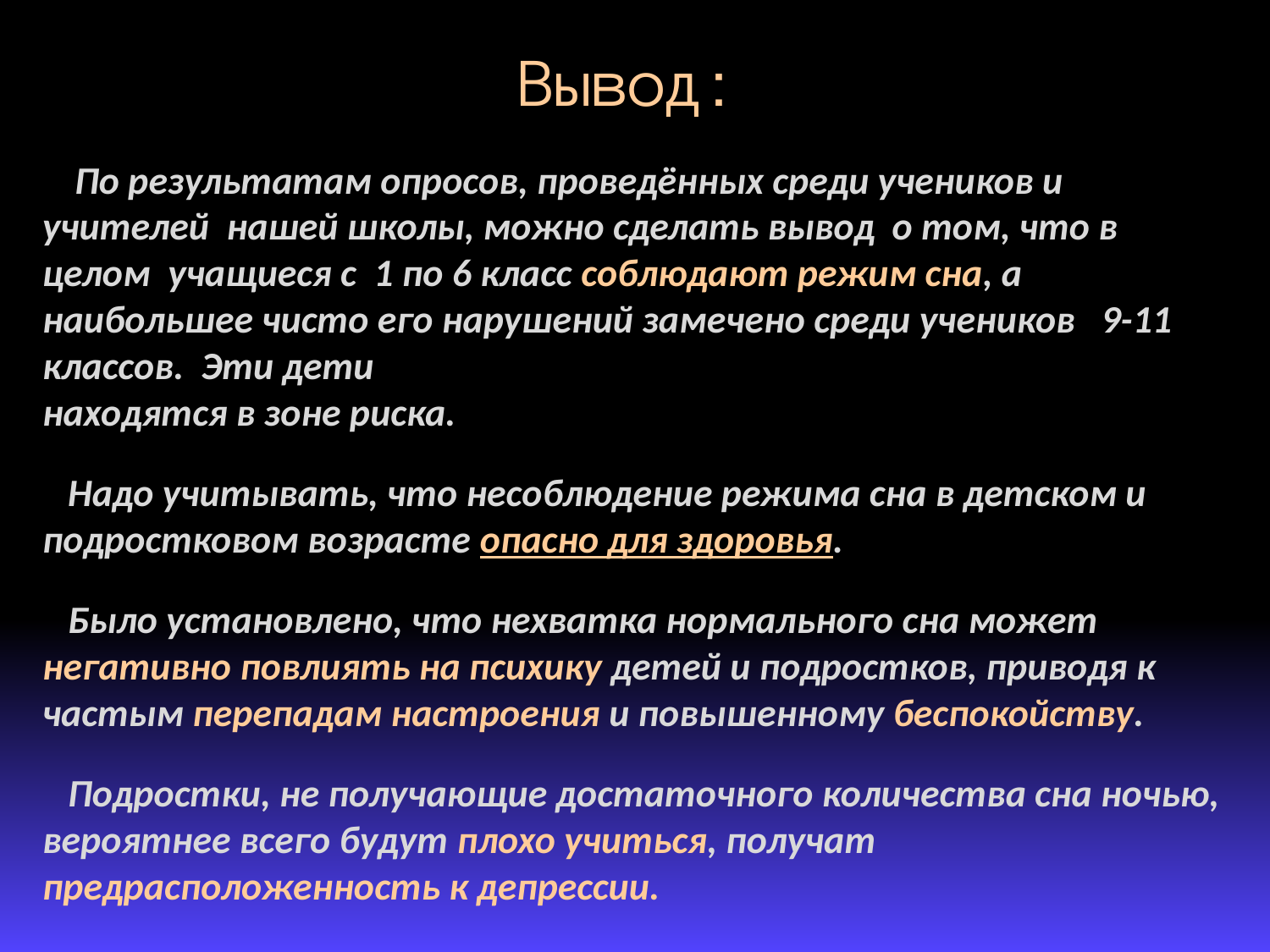

# Вывод:
    По результатам опросов, проведённых среди учеников и учителей  нашей школы, можно сделать вывод  о том, что в целом  учащиеся с  1 по 6 класс соблюдают режим сна, а наибольшее чисто его нарушений замечено среди учеников   9-11 классов.  Эти дети
находятся в зоне риска.

   Надо учитывать, что несоблюдение режима сна в детском и
подростковом возрасте опасно для здоровья.

   Было установлено, что нехватка нормального сна может
негативно повлиять на психику детей и подростков, приводя к
частым перепадам настроения и повышенному беспокойству.

   Подростки, не получающие достаточного количества сна ночью, вероятнее всего будут плохо учиться, получат предрасположенность к депрессии.